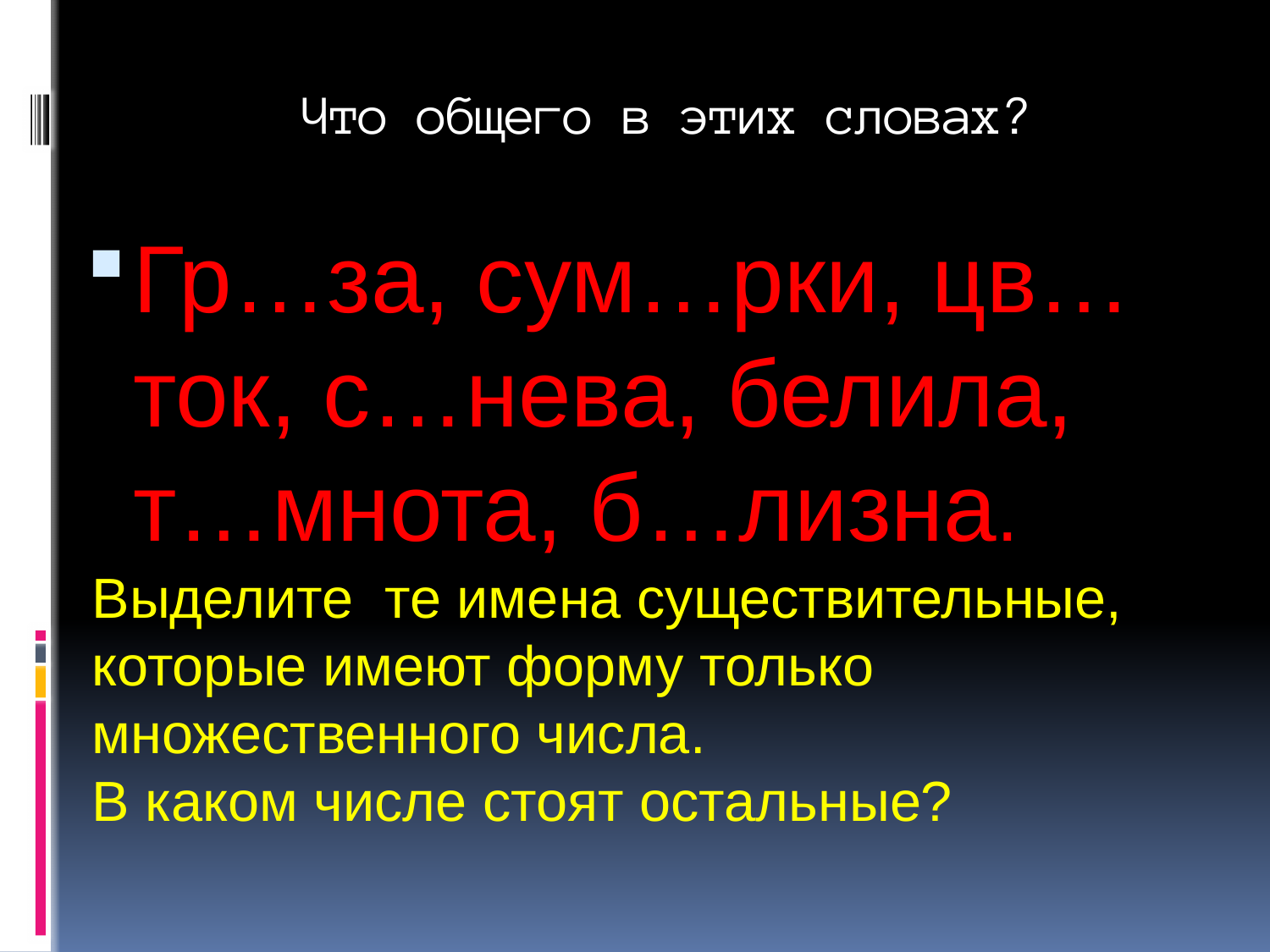

# Что общего в этих словах?
Гр…за, сум…рки, цв…ток, с…нева, белила, т…мнота, б…лизна.
Выделите  те имена существительные, которые имеют форму только множественного числа.
В каком числе стоят остальные?